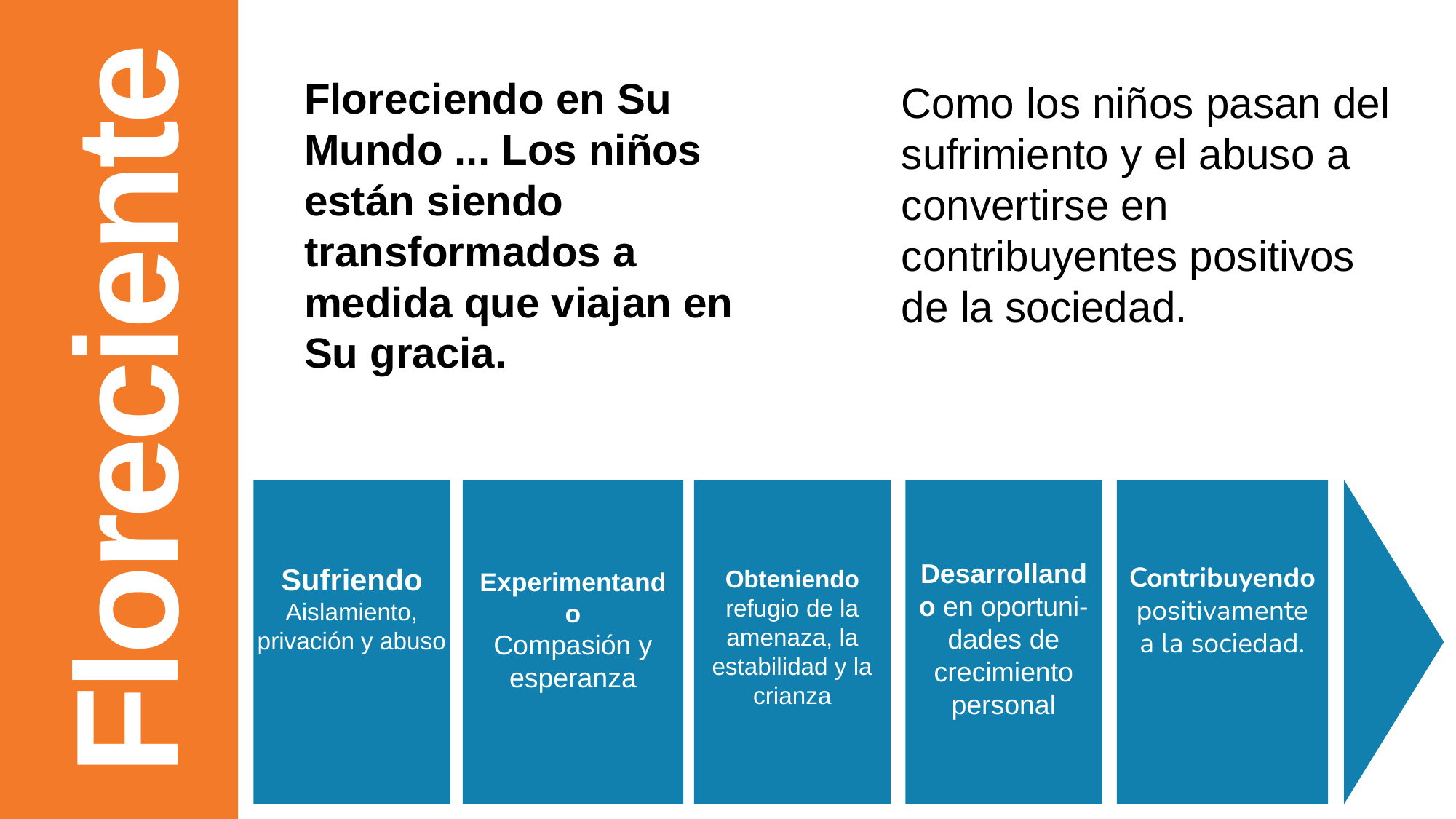

Floreciendo en Su Mundo ... Los niños están siendo transformados a medida que viajan en Su gracia.
Como los niños pasan del sufrimiento y el abuso a convertirse en contribuyentes positivos de la sociedad.
Floreciente

Experimentando
Compasión y esperanza

Contribuyendo positivamente a la sociedad.

Obteniendo
refugio de la amenaza, la estabilidad y la crianza
Desarrollando en oportuni-dades de crecimiento personal

Sufriendo Aislamiento, privación y abuso